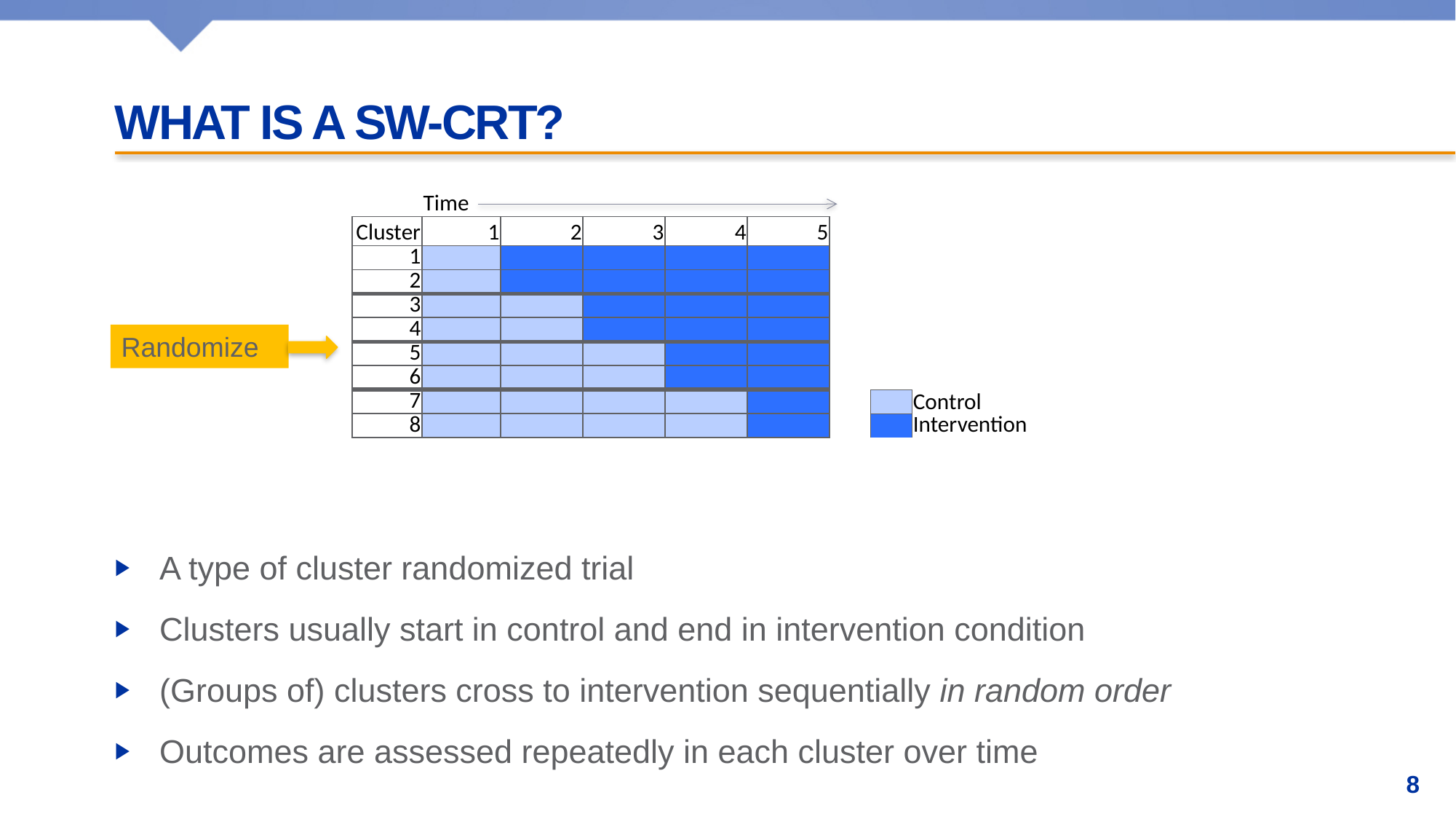

# What is a Sw-crt?
|  |  |  |  |  |  |  |  |  |  |  |  |
| --- | --- | --- | --- | --- | --- | --- | --- | --- | --- | --- | --- |
|  | Time |  |  |  |  |  |  |  |  |  |  |
| Cluster | 1 |  | 2 | 3 | 4 | 5 |  |  |  |  |  |
| 1 |  |  |  |  |  |  |  |  |  |  |  |
| 2 |  |  |  |  |  |  |  |  |  |  |  |
| 3 |  |  |  |  |  |  |  |  |  |  |  |
| 4 |  |  |  |  |  |  |  |  |  |  |  |
| 5 |  |  |  |  |  |  |  |  |  |  |  |
| 6 |  |  |  |  |  |  |  |  |  |  |  |
| 7 |  |  |  |  |  |  |  |  | Control Intervention |  |  |
| 8 |  |  |  |  |  |  |  |  |  |  |  |
|  |  |  |  |  |  |  |  |  |  |  |  |
|  |  |  |  |  |  |  |  |  |  |  |  |
|  |  |  |  |  |  |  |  |  |  |  |  |

A type of cluster randomized trial
Clusters usually start in control and end in intervention condition
(Groups of) clusters cross to intervention sequentially in random order
Outcomes are assessed repeatedly in each cluster over time
Randomize

8